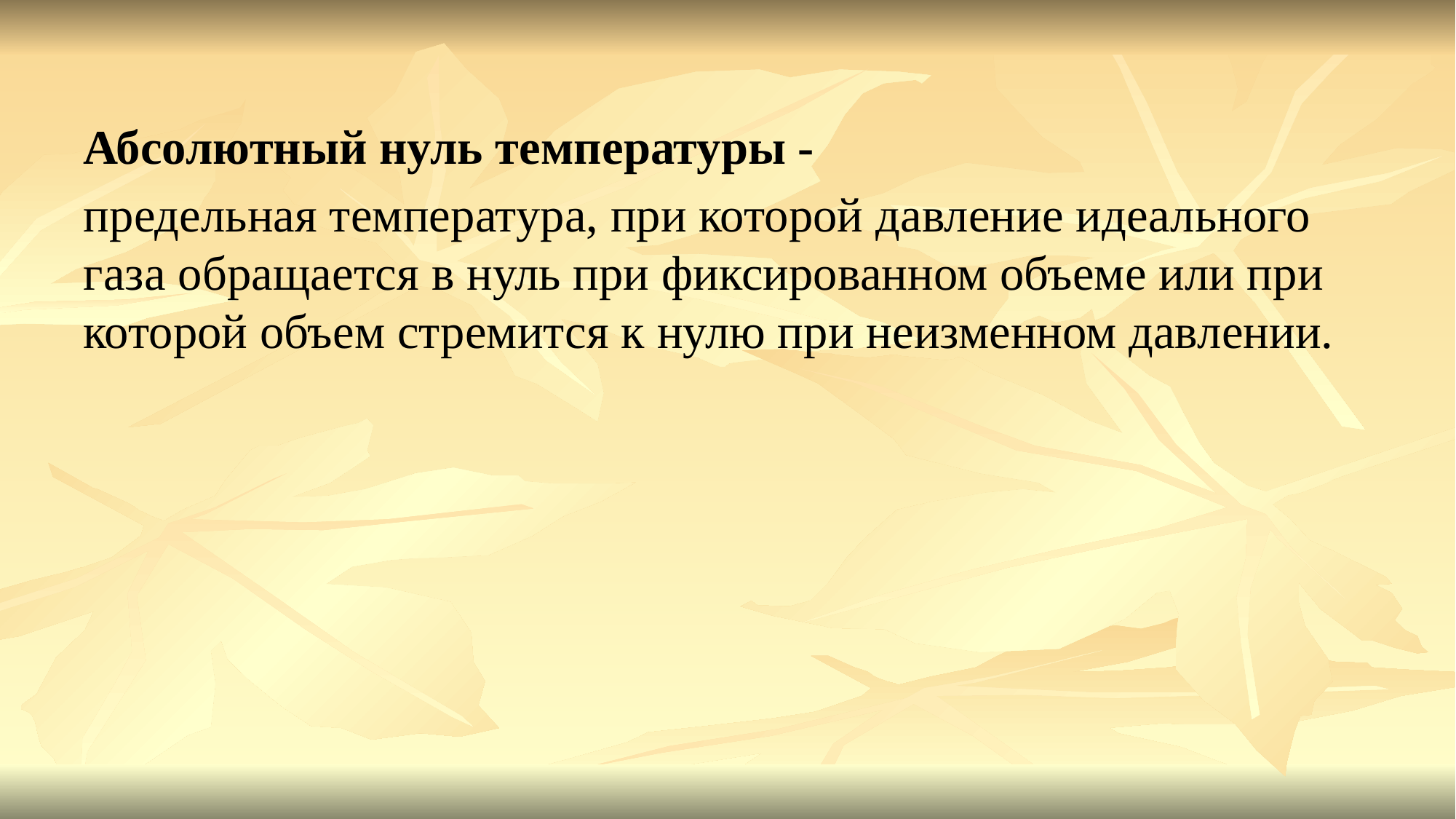

Абсолютный нуль температуры -
предельная температура, при которой давление идеального газа обращается в нуль при фиксированном объеме или при которой объем стремится к нулю при неизменном давлении.